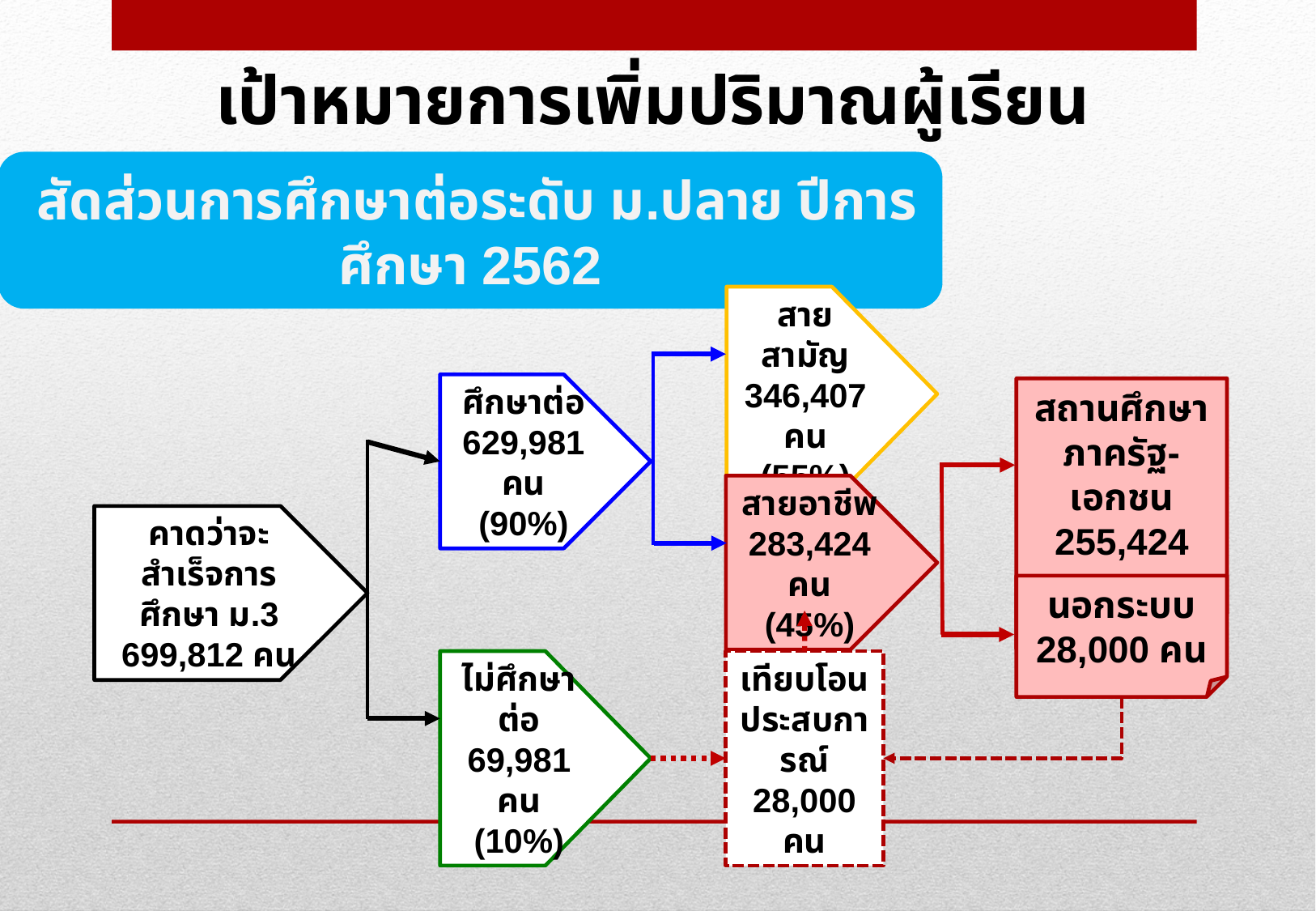

เป้าหมายการเพิ่มปริมาณผู้เรียน
 สัดส่วนการศึกษาต่อระดับ ม.ปลาย ปีการศึกษา 2562
สายสามัญ
346,407 คน
(55%)
ศึกษาต่อ
629,981 คน
(90%)
สถานศึกษา
ภาครัฐ-เอกชน
255,424 คน
สายอาชีพ
283,424 คน
(45%)
คาดว่าจะ
สำเร็จการศึกษา ม.3
699,812 คน
นอกระบบ
28,000 คน
ไม่ศึกษาต่อ
69,981 คน
(10%)
เทียบโอนประสบการณ์
28,000 คน